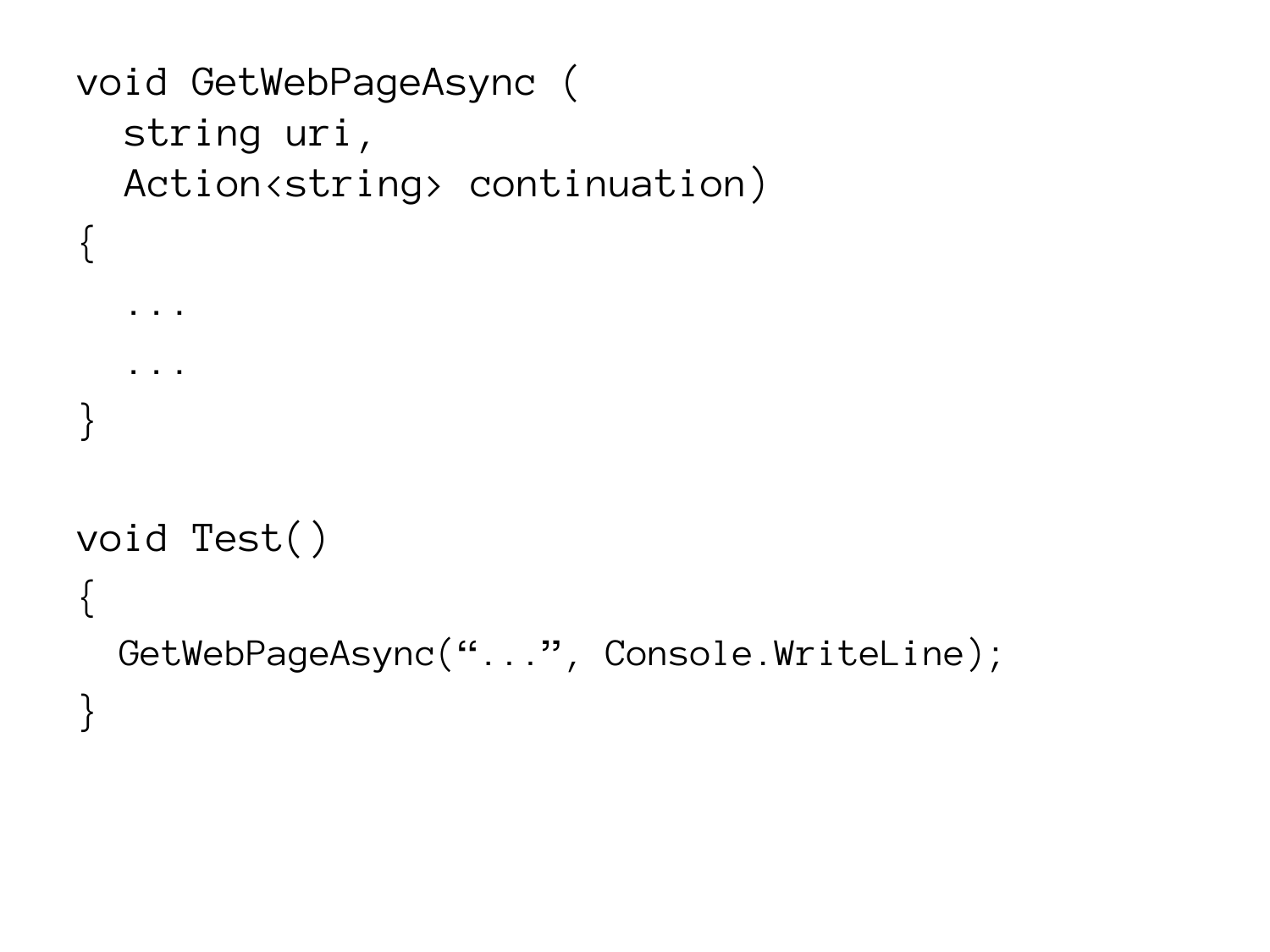

void GetWebPageAsync (
string uri,
Action<string> continuation)
{
  ...
  ...
}

void Test()
{
  GetWebPageAsync(“...”, Console.WriteLine);
}
(c) 2011 Microsoft. All rights reserved.